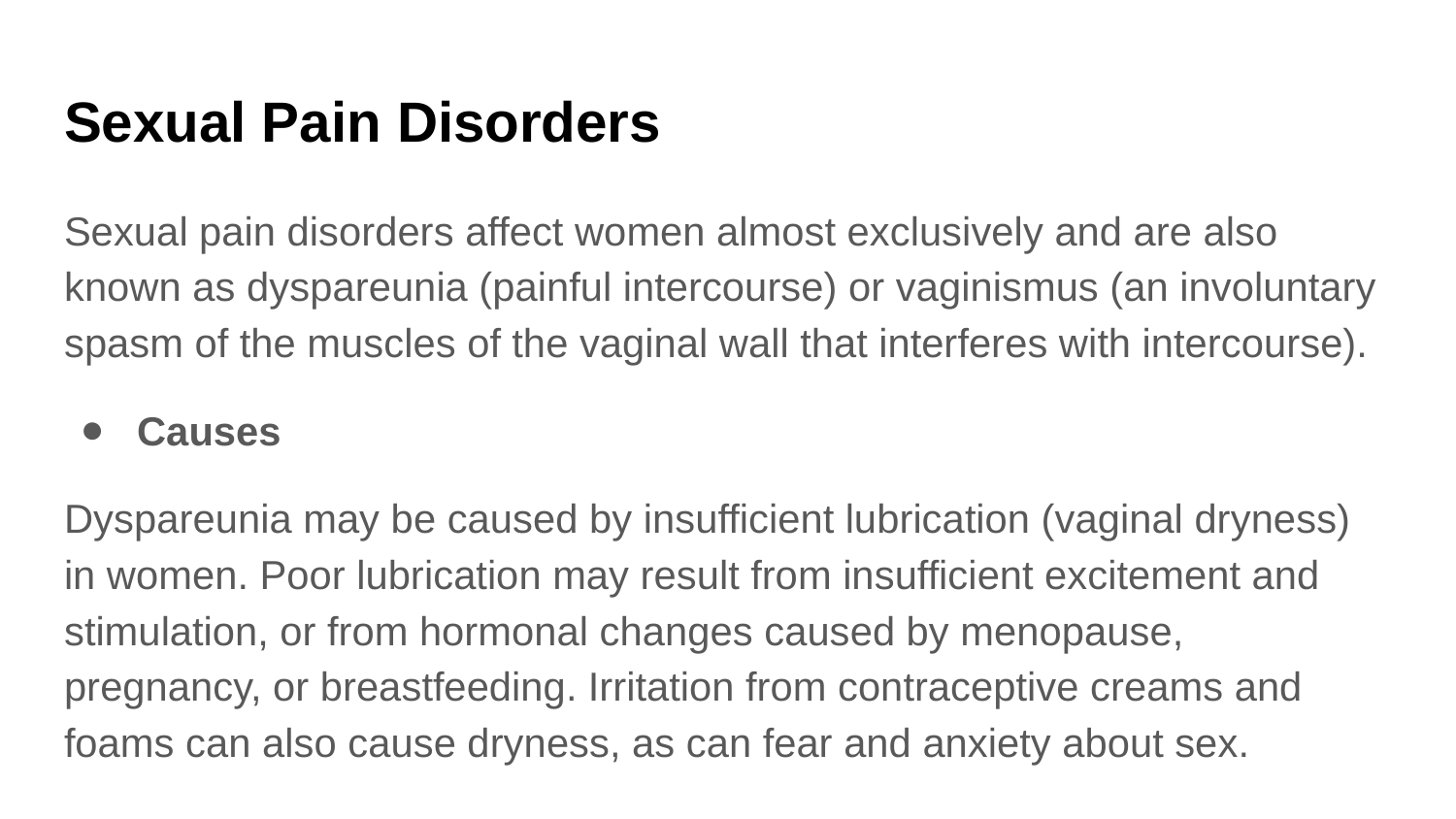

# Sexual Pain Disorders
Sexual pain disorders affect women almost exclusively and are also known as dyspareunia (painful intercourse) or vaginismus (an involuntary spasm of the muscles of the vaginal wall that interferes with intercourse).
Causes
Dyspareunia may be caused by insufficient lubrication (vaginal dryness) in women. Poor lubrication may result from insufficient excitement and stimulation, or from hormonal changes caused by menopause, pregnancy, or breastfeeding. Irritation from contraceptive creams and foams can also cause dryness, as can fear and anxiety about sex.